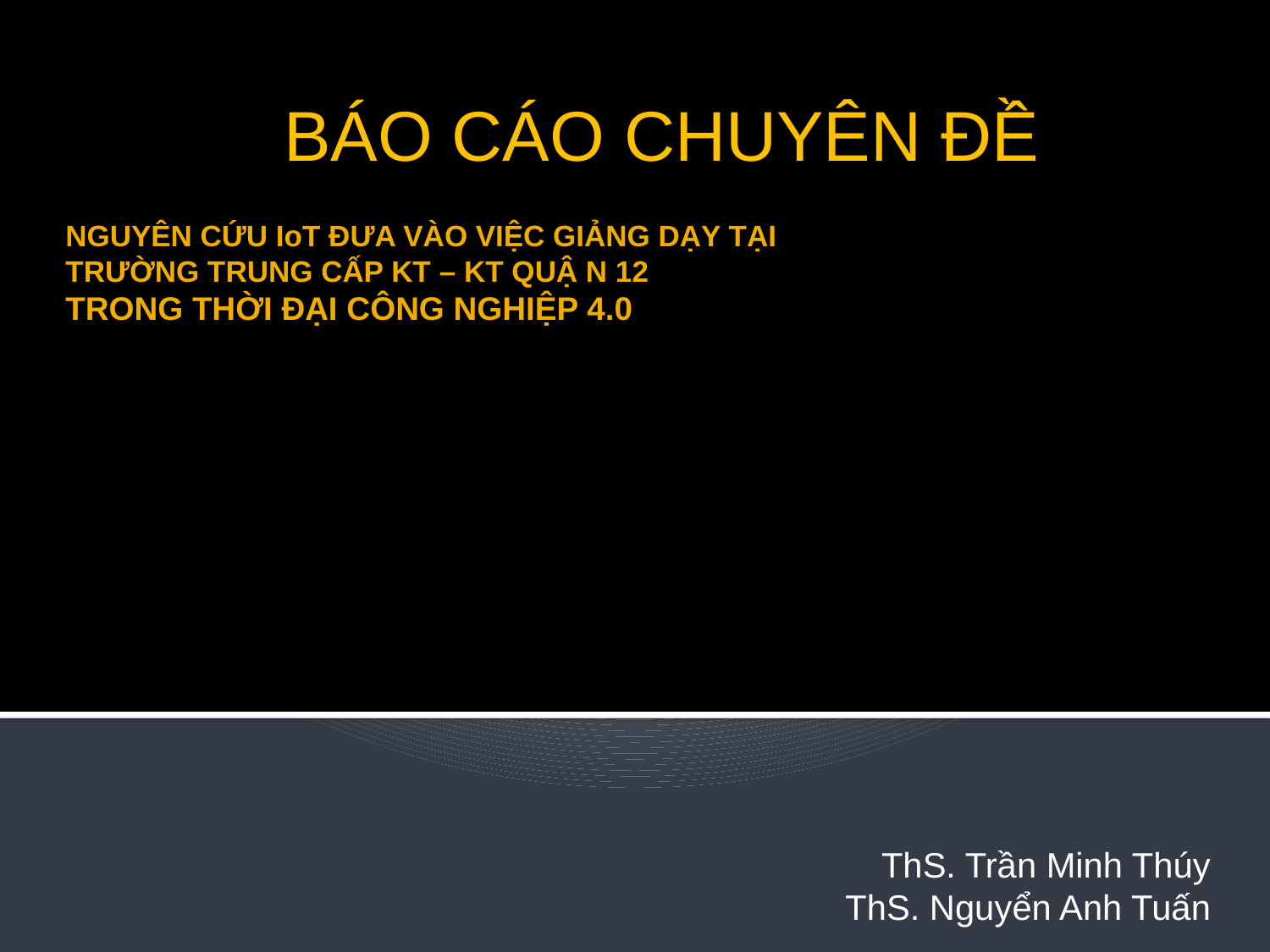

BÁO CÁO CHUYÊN ĐỀ
# NGUYÊN CỨU IoT ĐƯA VÀO VIỆC GIẢNG DẠY TẠI TRƯỜNG TRUNG CẤP KT – KT QUẬ N 12 TRONG THỜI ĐẠI CÔNG NGHIỆP 4.0
ThS. Trần Minh Thúy
ThS. Nguyển Anh Tuấn